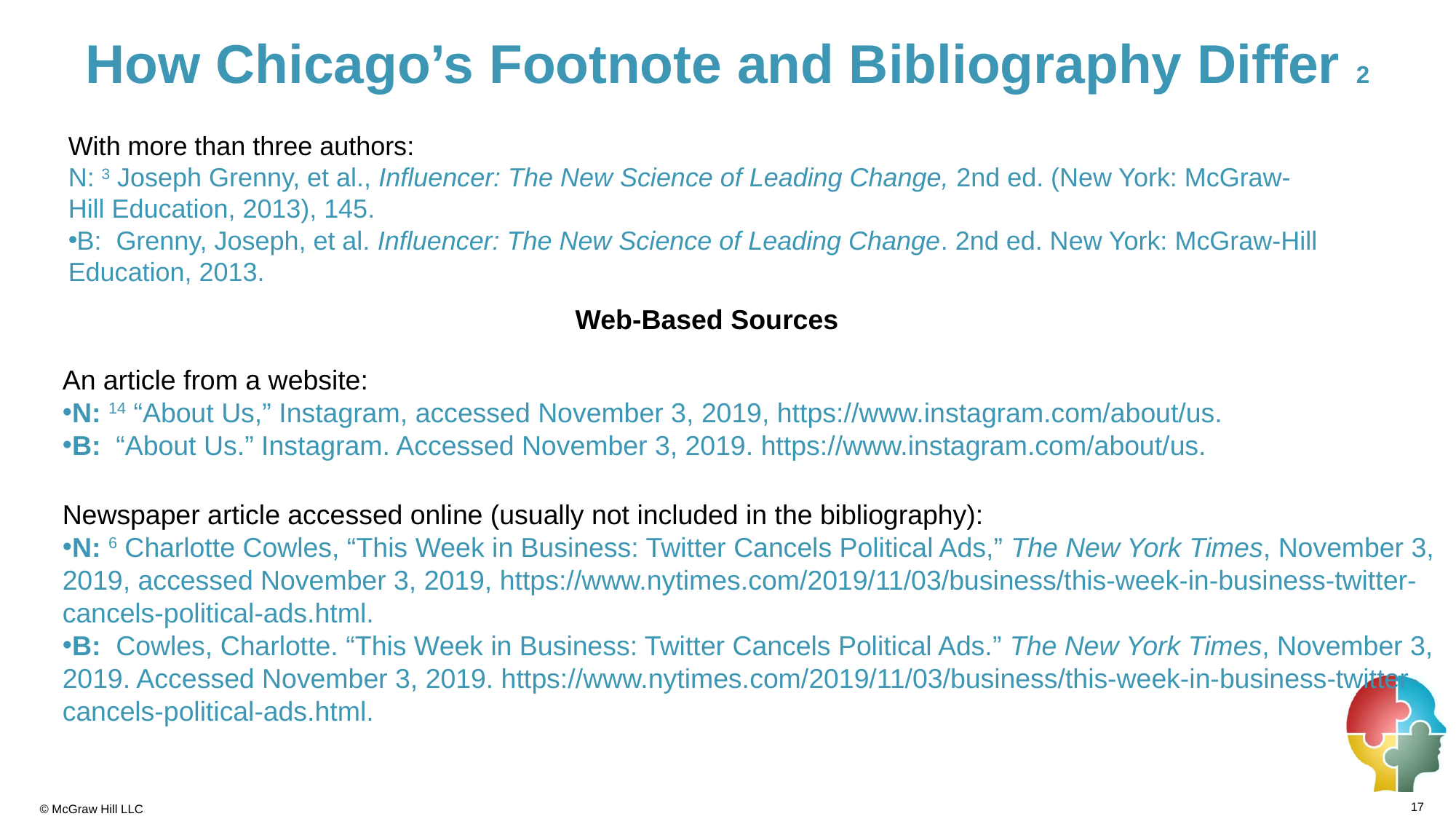

# How Chicago’s Footnote and Bibliography Differ 2
With more than three authors:
N: 3 Joseph Grenny, et al., Influencer: The New Science of Leading Change, 2nd ed. (New York: McGraw-Hill Education, 2013), 145.
B:  Grenny, Joseph, et al. Influencer: The New Science of Leading Change. 2nd ed. New York: McGraw-Hill Education, 2013.
Web-Based Sources
An article from a website:
N: 14 “About Us,” Instagram, accessed November 3, 2019, https://www.instagram.com/about/us.
B:  “About Us.” Instagram. Accessed November 3, 2019. https://www.instagram.com/about/us.
Newspaper article accessed online (usually not included in the bibliography):
N: 6 Charlotte Cowles, “This Week in Business: Twitter Cancels Political Ads,” The New York Times, November 3, 2019, accessed November 3, 2019, https://www.nytimes.com/2019/11/03/business/this-week-in-business-twitter-cancels-political-ads.html.
B:  Cowles, Charlotte. “This Week in Business: Twitter Cancels Political Ads.” The New York Times, November 3, 2019. Accessed November 3, 2019. https://www.nytimes.com/2019/11/03/business/this-week-in-business-twitter-cancels-political-ads.html.
17